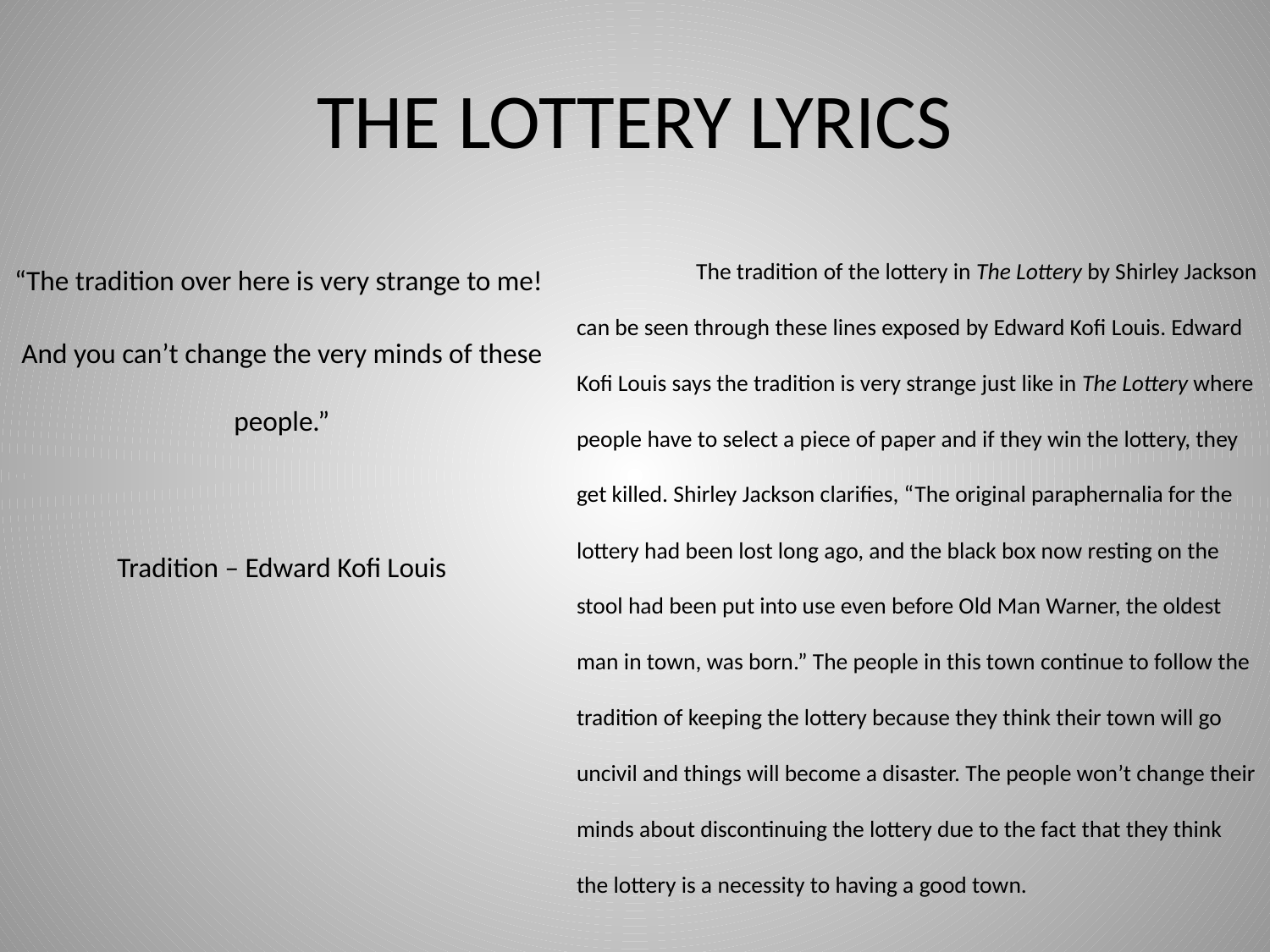

# THE LOTTERY LYRICS
“The tradition over here is very strange to me!
And you can’t change the very minds of these people.”

Tradition – Edward Kofi Louis
	The tradition of the lottery in The Lottery by Shirley Jackson can be seen through these lines exposed by Edward Kofi Louis. Edward Kofi Louis says the tradition is very strange just like in The Lottery where people have to select a piece of paper and if they win the lottery, they get killed. Shirley Jackson clarifies, “The original paraphernalia for the lottery had been lost long ago, and the black box now resting on the stool had been put into use even before Old Man Warner, the oldest man in town, was born.” The people in this town continue to follow the tradition of keeping the lottery because they think their town will go uncivil and things will become a disaster. The people won’t change their minds about discontinuing the lottery due to the fact that they think the lottery is a necessity to having a good town.